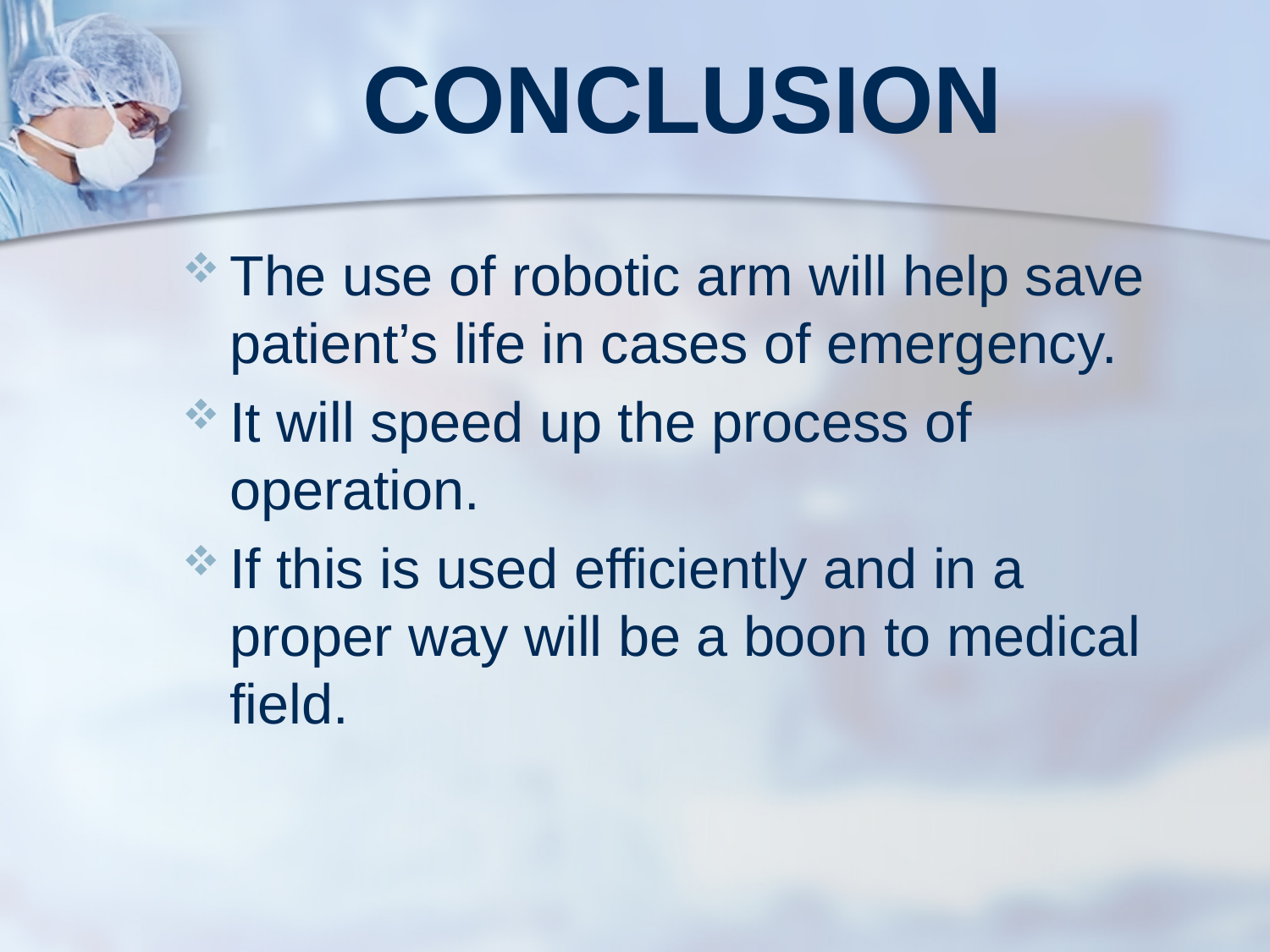

# Conclusion
The use of robotic arm will help save patient’s life in cases of emergency.
It will speed up the process of operation.
If this is used efficiently and in a proper way will be a boon to medical field.